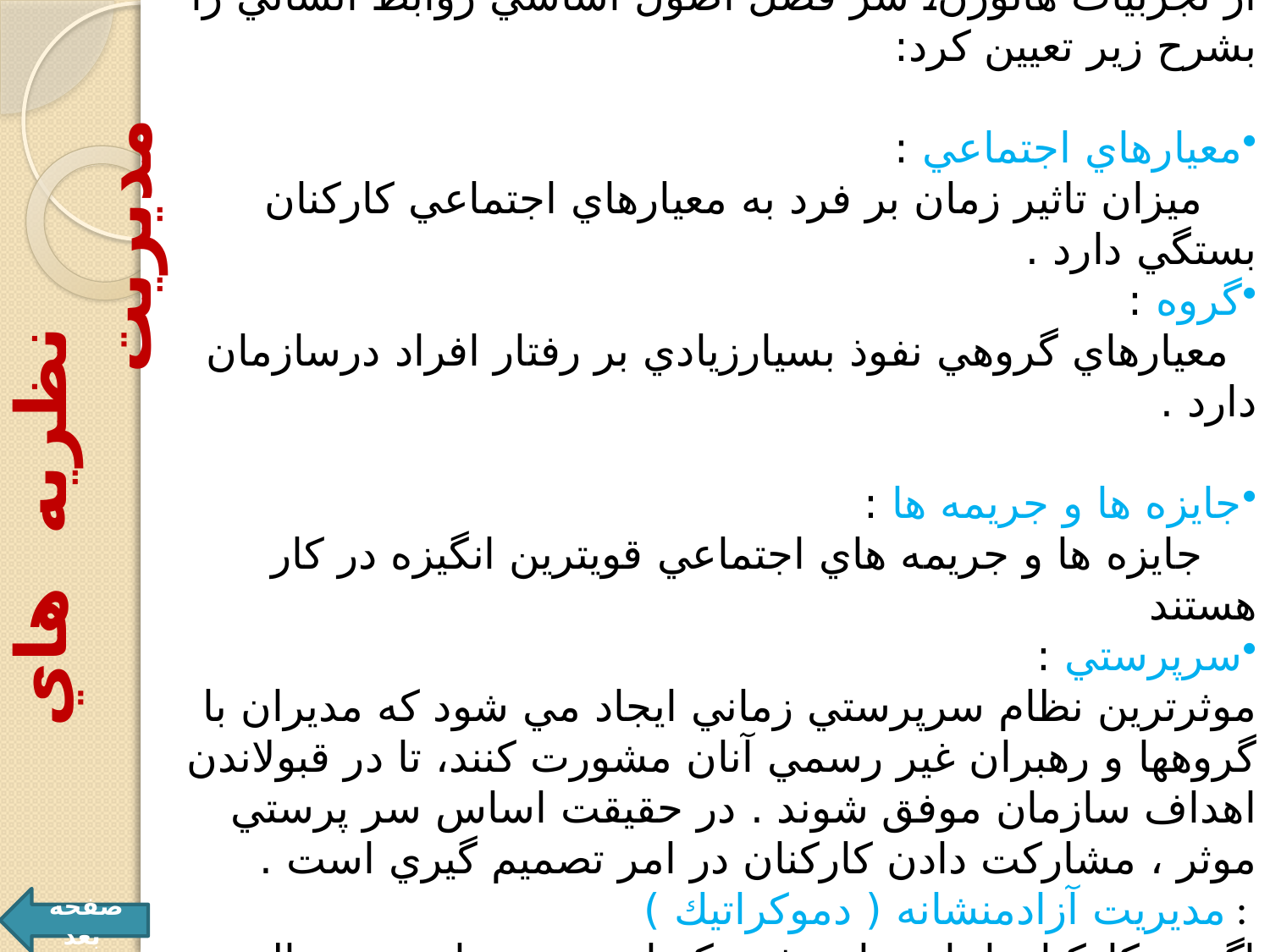

فلسفه التون مايو در اين بررسيها، علاوه بر يافته هاي ناشي از تجربيات هاثورن، سر فصل اصول اساسي روابط انساني را بشرح زير تعيين كرد:

معيارهاي اجتماعي :
    ميزان تاثير زمان بر فرد به معيارهاي اجتماعي كاركنان بستگي دارد .
گروه :
  معيارهاي گروهي نفوذ بسيارزيادي بر رفتار افراد درسازمان دارد .

جايزه ها و جريمه ها :
    جايزه ها و جريمه هاي اجتماعي قويترين انگيزه در كار هستند
سرپرستي :
موثرترين نظام سرپرستي زماني ايجاد مي شود كه مديران با گروهها و رهبران غير رسمي آنان مشورت كنند، تا در قبولاندن اهداف سازمان موفق شوند . در حقيقت اساس سر پرستي موثر ، مشاركت دادن كاركنان در امر تصميم گيري است .
مديريت آزادمنشانه ( دموكراتيك ) :
اگر به كاركنان اجازه داده شود كه امور خود را بدون دخالت روسا تنظيم كنند رفتاري موثرتر خواهند داشت .
    نظريه هاي مديريت
صفحه  بعد